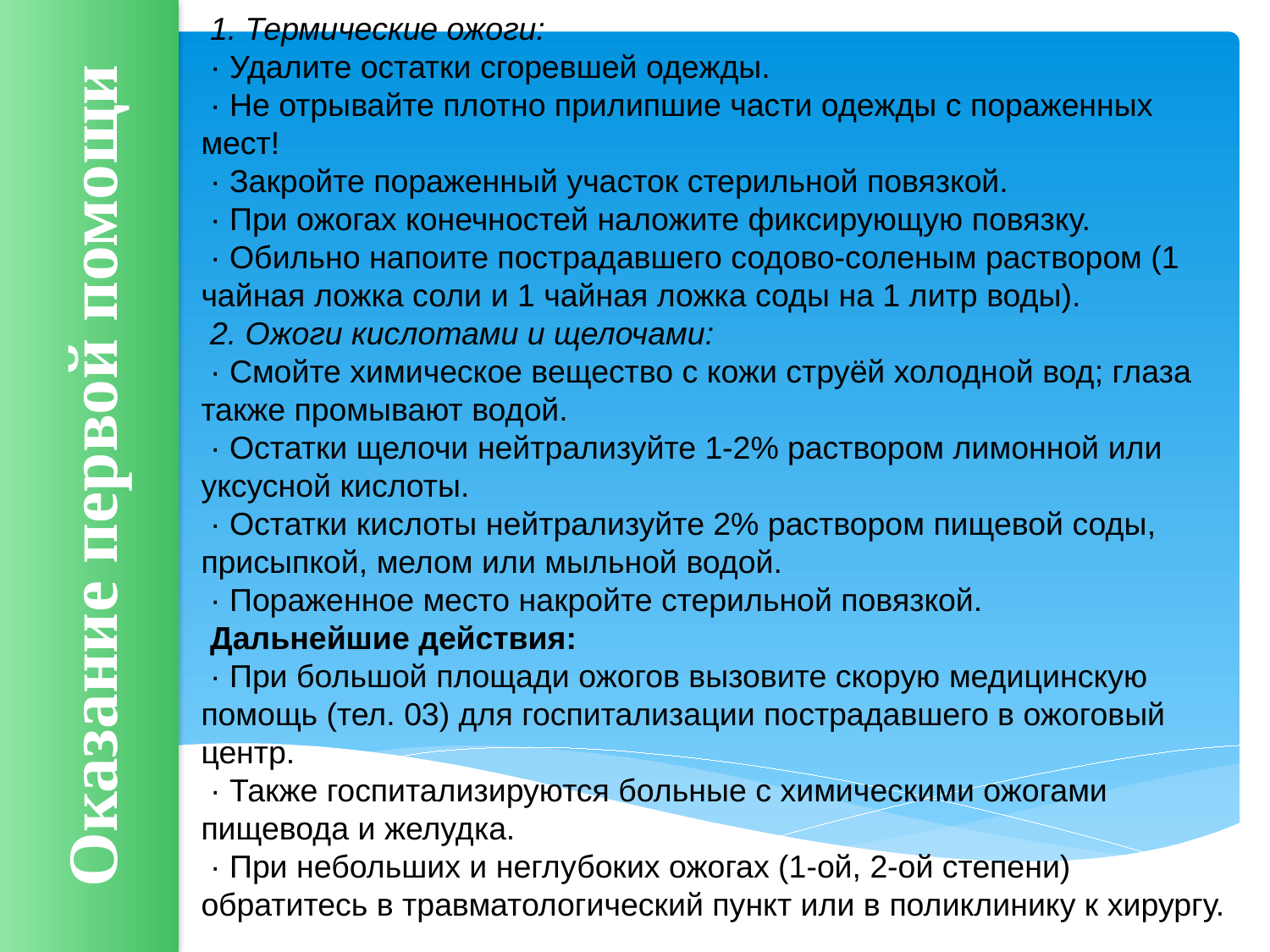

1. Термические ожоги:
 · Удалите остатки сгоревшей одежды.
 · Не отрывайте плотно прилипшие части одежды с пораженных мест!
 · Закройте пораженный участок стерильной повязкой.
 · При ожогах конечностей наложите фиксирующую повязку.
 · Обильно напоите пострадавшего содово-соленым раствором (1 чайная ложка соли и 1 чайная ложка соды на 1 литр воды).
 2. Ожоги кислотами и щелочами:
 · Смойте химическое вещество с кожи струёй холодной вод; глаза также промывают водой.
 · Остатки щелочи нейтрализуйте 1-2% раствором лимонной или уксусной кислоты.
 · Остатки кислоты нейтрализуйте 2% раствором пищевой соды, присыпкой, мелом или мыльной водой.
 · Пораженное место накройте стерильной повязкой.
 Дальнейшие действия:
 · При большой площади ожогов вызовите скорую медицинскую помощь (тел. 03) для госпитализации пострадавшего в ожоговый центр.
 · Также госпитализируются больные с химическими ожогами пищевода и желудка.
 · При небольших и неглубоких ожогах (1-ой, 2-ой степени) обратитесь в травматологический пункт или в поликлинику к хирургу.
Оказание первой помощи